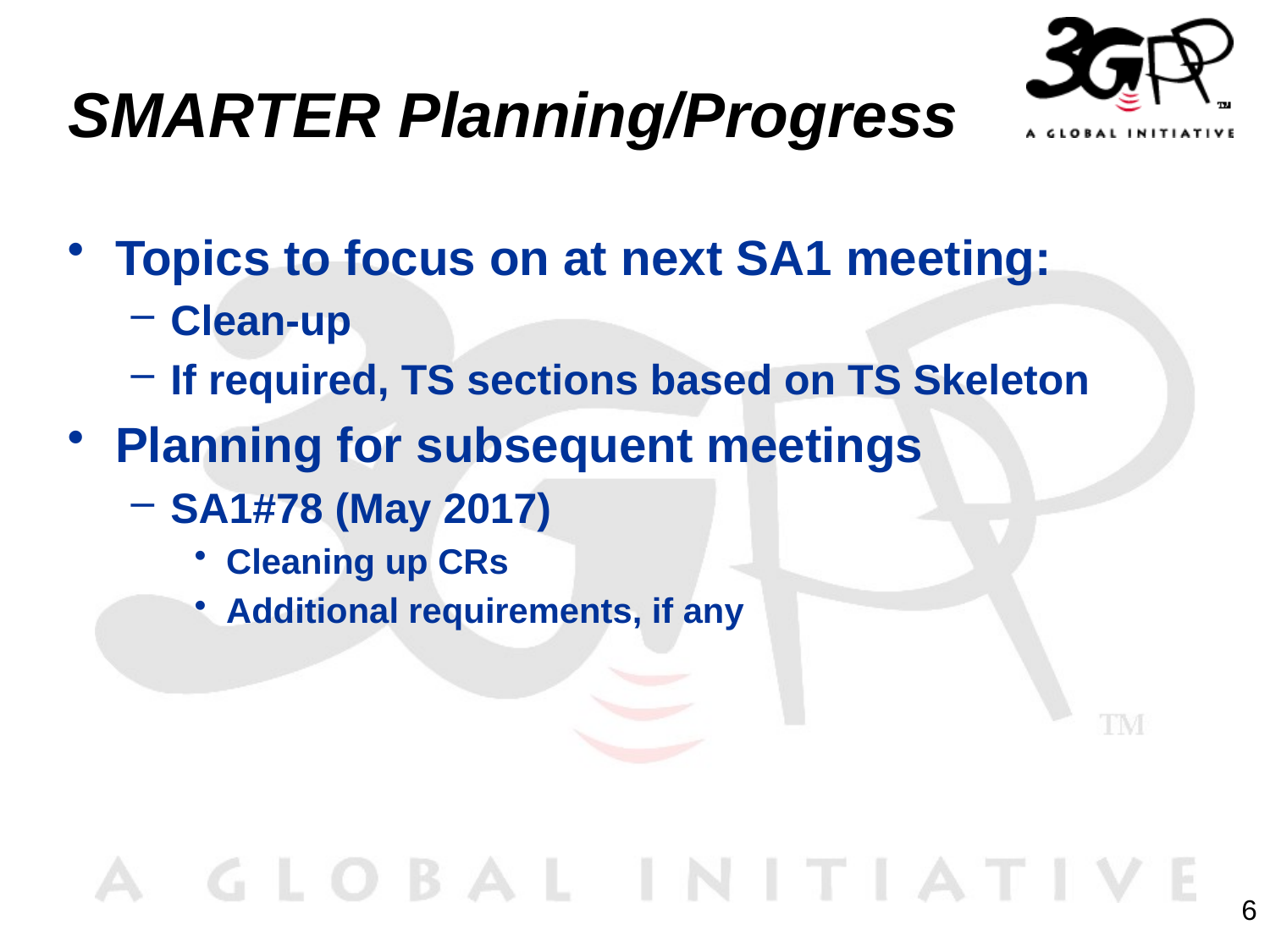

# SMARTER Planning/Progress

Topics to focus on at next SA1 meeting:
Clean-up
If required, TS sections based on TS Skeleton
Planning for subsequent meetings
SA1#78 (May 2017)
Cleaning up CRs
Additional requirements, if any
6